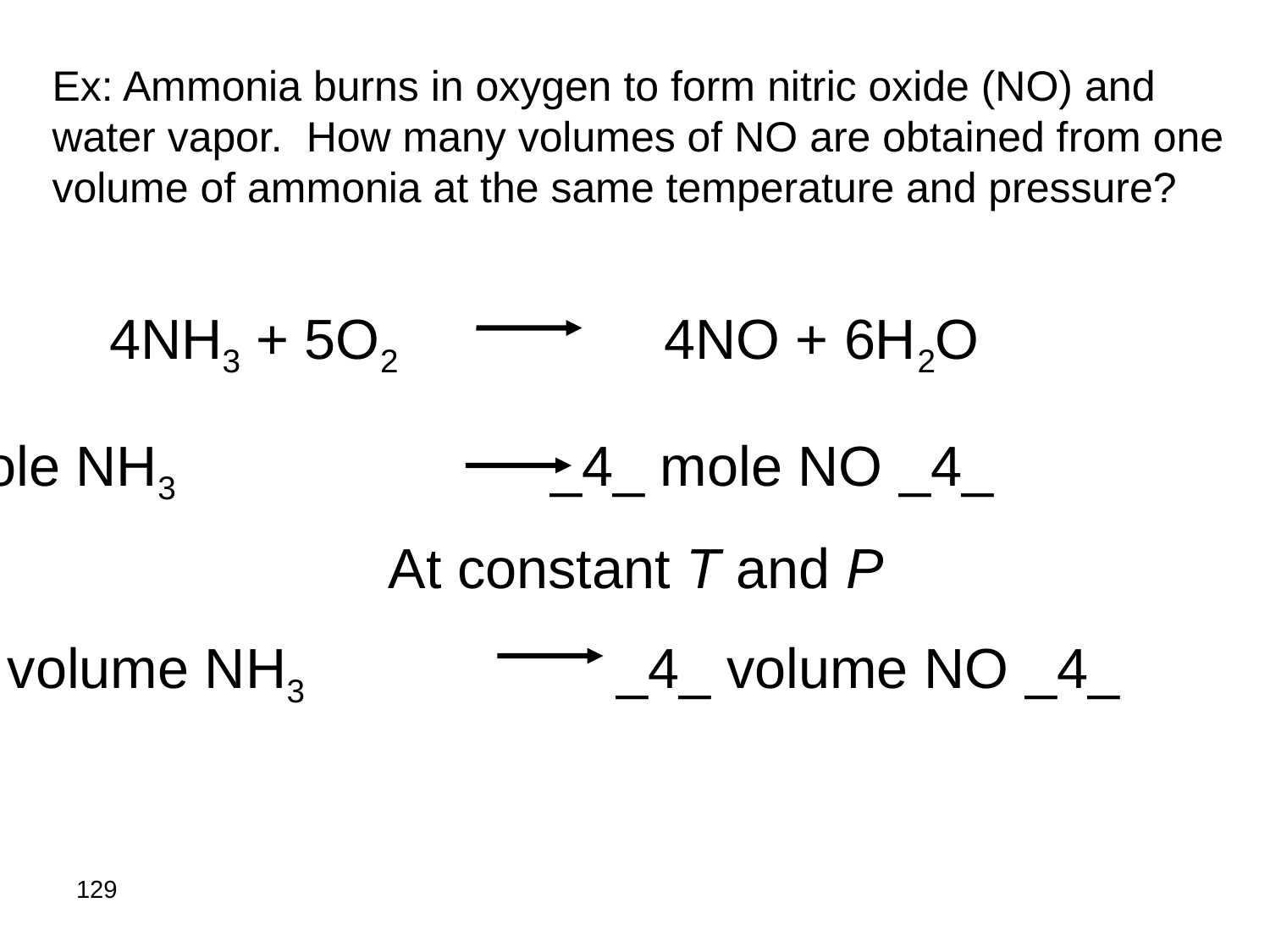

Ex: Ammonia burns in oxygen to form nitric oxide (NO) and water vapor.  How many volumes of NO are obtained from one volume of ammonia at the same temperature and pressure?
4NH3 + 5O2                 4NO + 6H2O

     _4_ mole NH3                        _4_ mole NO

At constant T and P
_4_ volume NH3                    _4_ volume NO

129